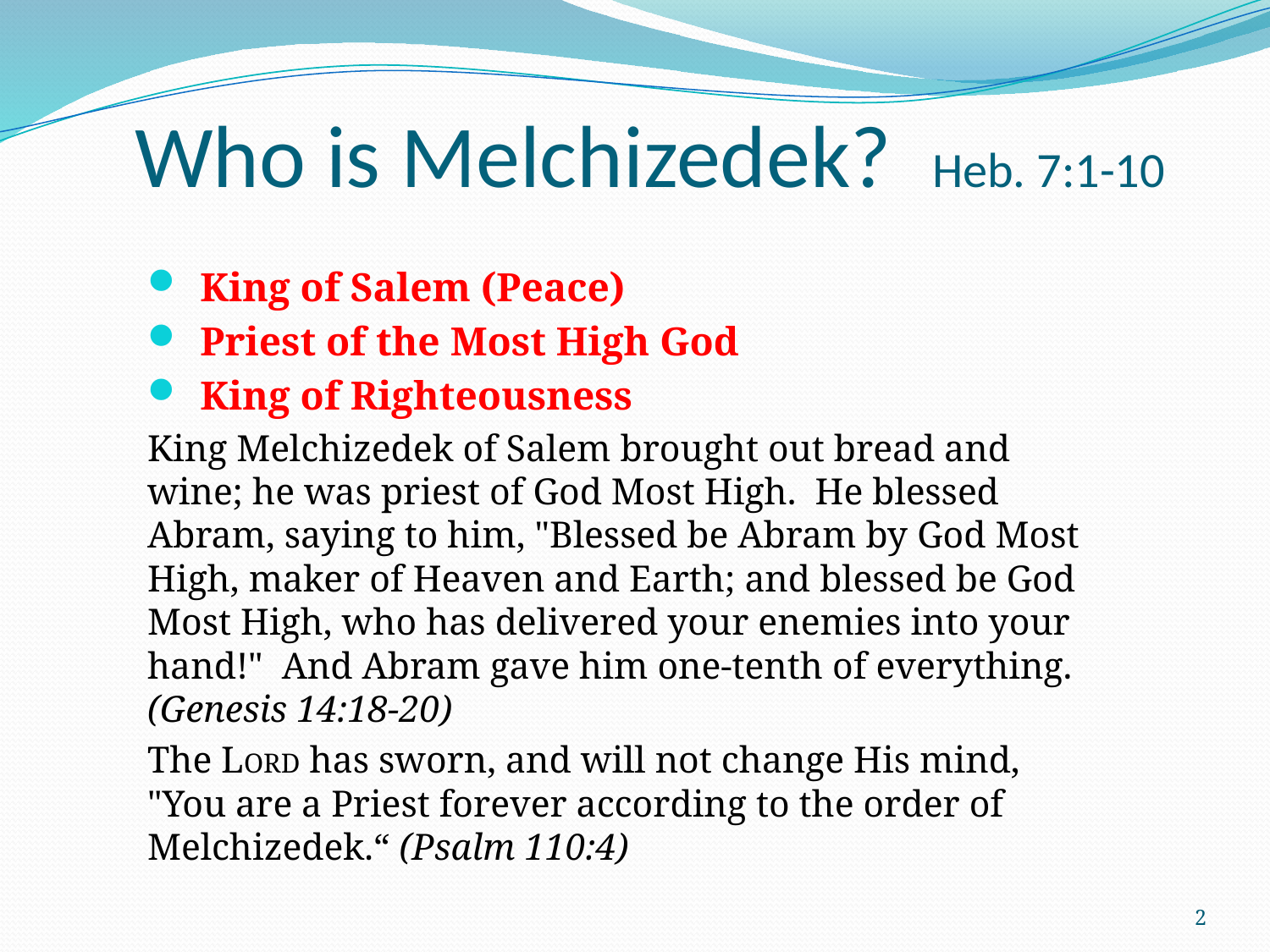

# Who is Melchizedek?  Heb. 7:1-10
  King of Salem (Peace)
  Priest of the Most High God
  King of Righteousness
King Melchizedek of Salem brought out bread and wine; he was priest of God Most High.  He blessed Abram, saying to him, "Blessed be Abram by God Most High, maker of Heaven and Earth; and blessed be God Most High, who has delivered your enemies into your hand!"  And Abram gave him one-tenth of everything. (Genesis 14:18-20)
The LORD has sworn, and will not change His mind, "You are a Priest forever according to the order of Melchizedek.“ (Psalm 110:4)

2